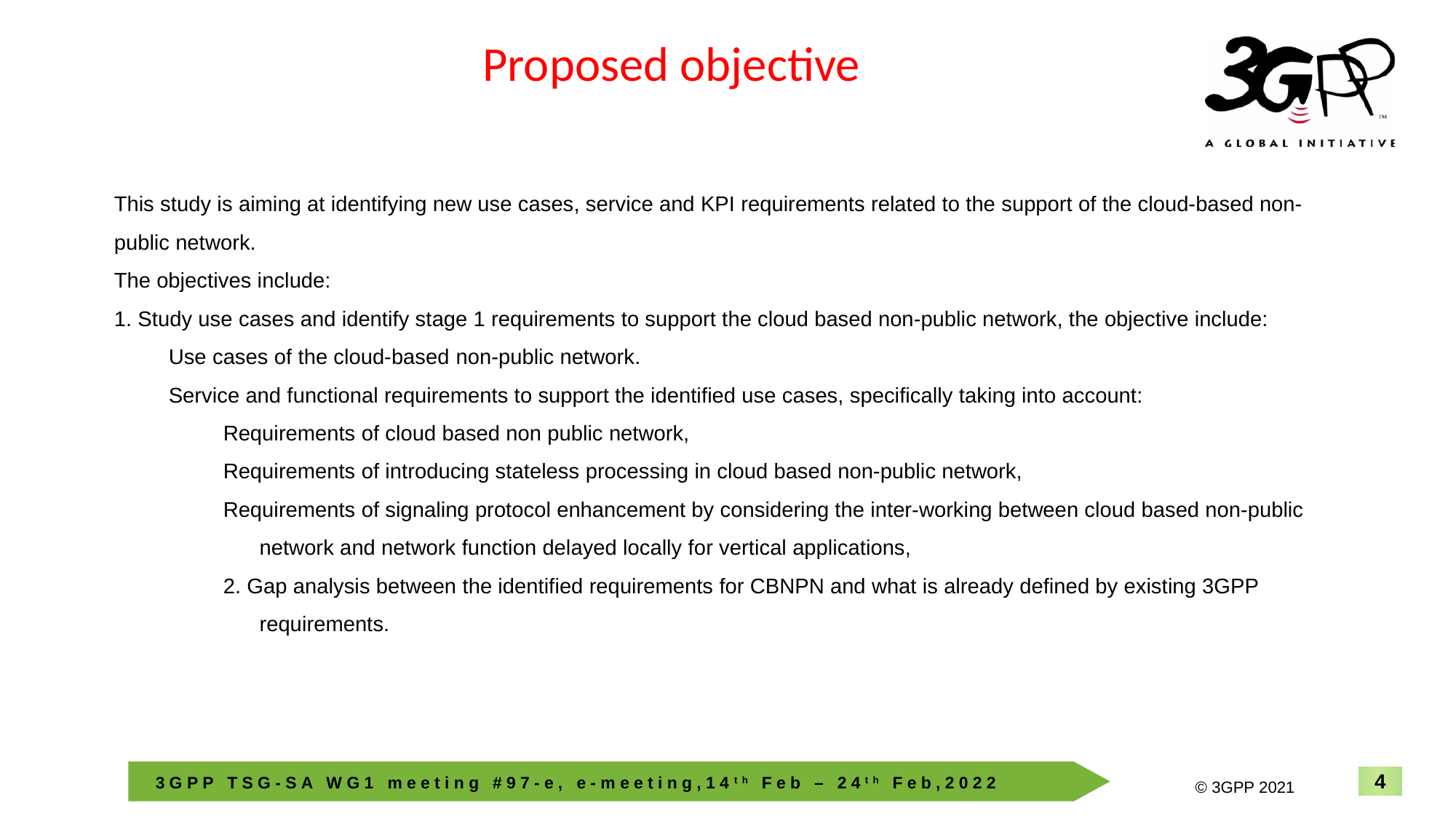

# Proposed objective
This study is aiming at identifying new use cases, service and KPI requirements related to the support of the cloud-based non-public network.
The objectives include:
1. Study use cases and identify stage 1 requirements to support the cloud based non-public network, the objective include:
Use cases of the cloud-based non-public network.
Service and functional requirements to support the identified use cases, specifically taking into account:
Requirements of cloud based non public network,
Requirements of introducing stateless processing in cloud based non-public network,
Requirements of signaling protocol enhancement by considering the inter-working between cloud based non-public network and network function delayed locally for vertical applications,
2. Gap analysis between the identified requirements for CBNPN and what is already defined by existing 3GPP requirements.